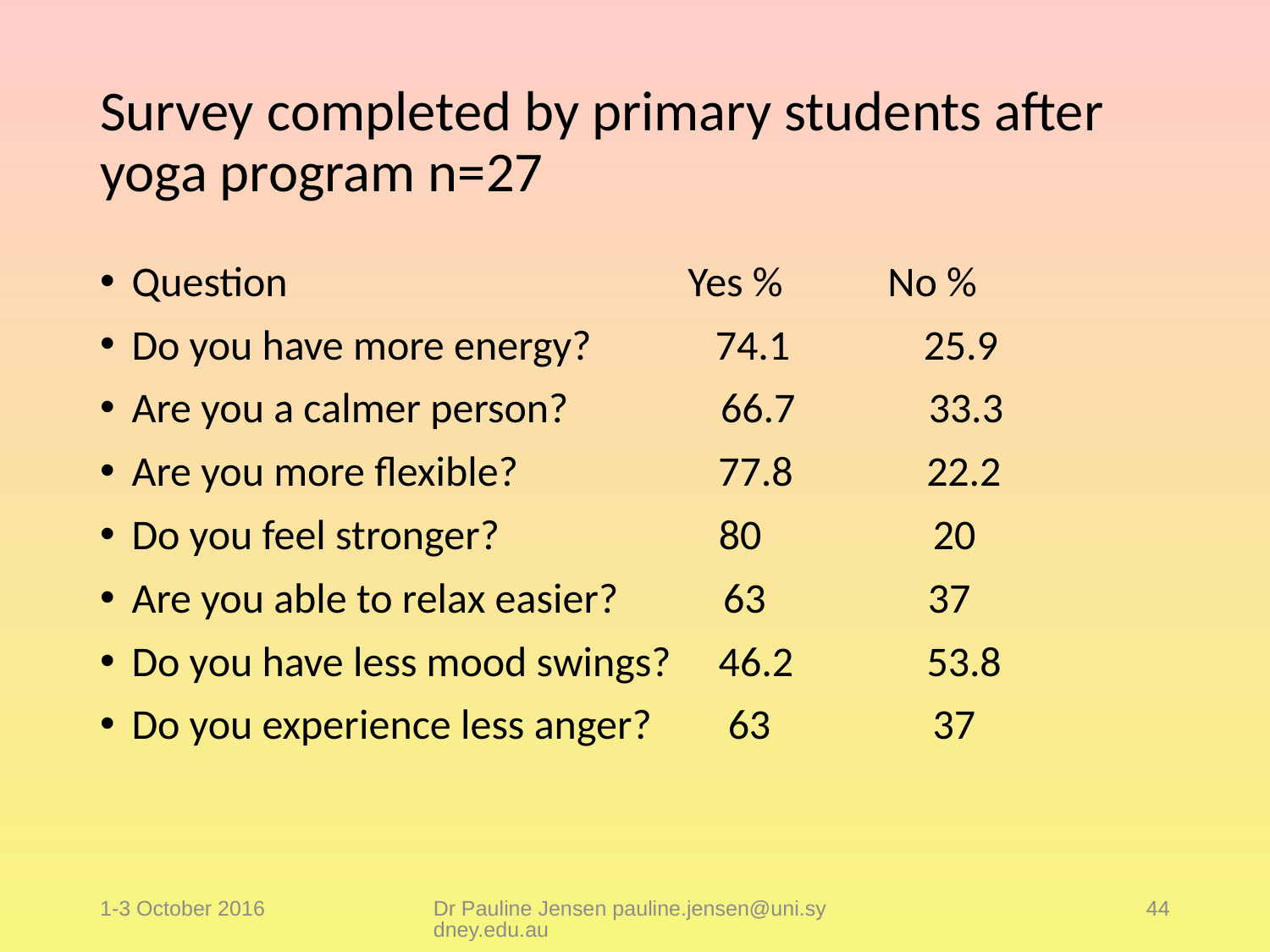

# Survey completed by primary students after yoga program n=27
Question                                          Yes %           No %
Do you have more energy?             74.1              25.9
Are you a calmer person?                66.7              33.3
Are you more flexible?                     77.8              22.2
Do you feel stronger?                       80                  20
Are you able to relax easier?           63                 37
Do you have less mood swings?     46.2              53.8
Do you experience less anger?        63                 37

1-3 October 2016
Dr Pauline Jensen pauline.jensen@uni.sydney.edu.au
44